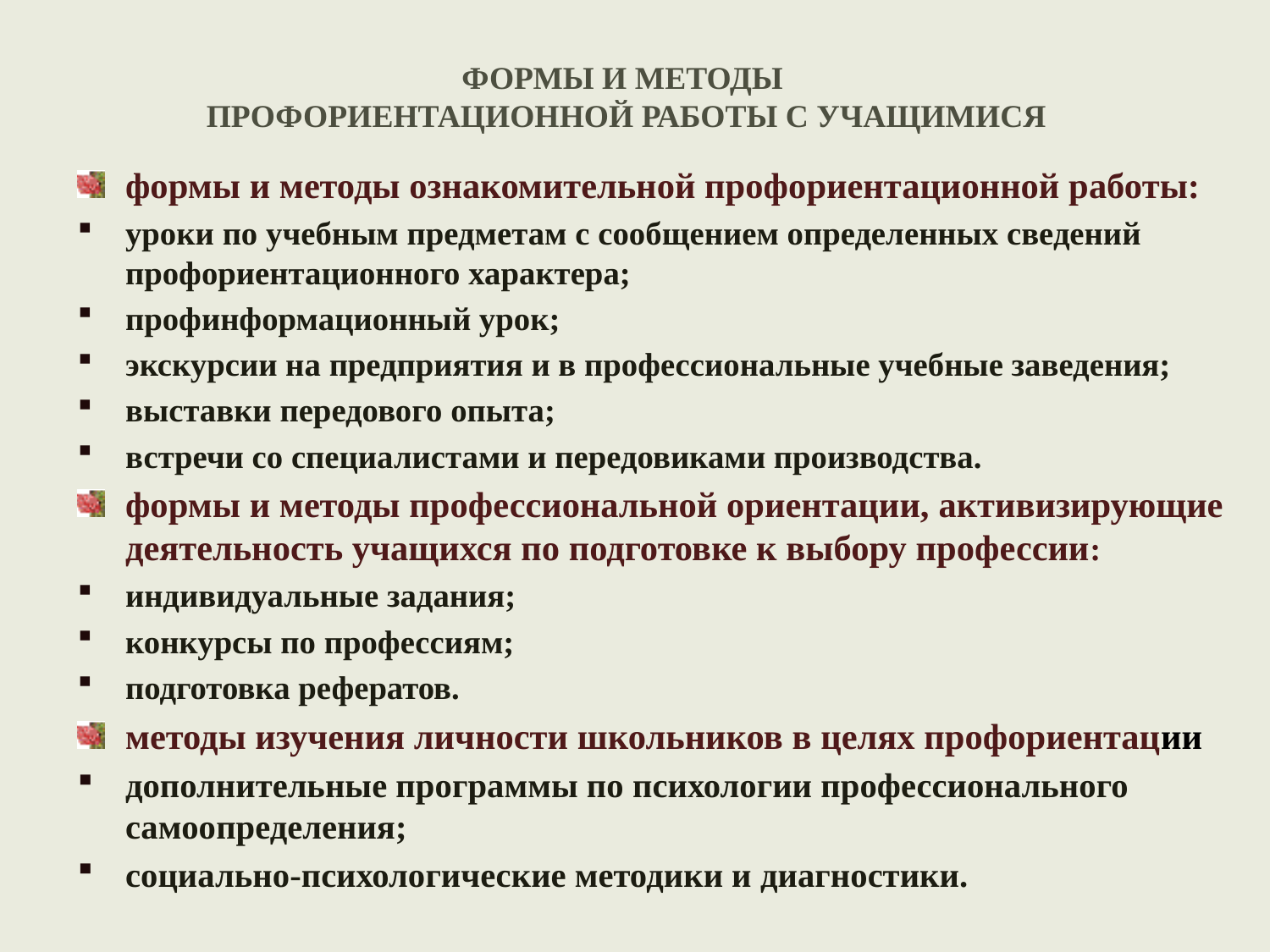

# Формы и методы профориентационной работы с учащимися
формы и методы ознакомительной профориентационной работы:
уроки по учебным предметам с сообщением определенных сведений профориентационного характера;
профинформационный урок;
экскурсии на предприятия и в профессиональные учебные заведения;
выставки передового опыта;
встречи со специалистами и передовиками производства.
формы и методы профессиональной ориентации, активизирующие деятельность учащихся по подготовке к выбору профессии:
индивидуальные задания;
конкурсы по профессиям;
подготовка рефератов.
методы изучения личности школьников в целях профориентации
дополнительные программы по психологии профессионального самоопределения;
социально-психологические методики и диагностики.